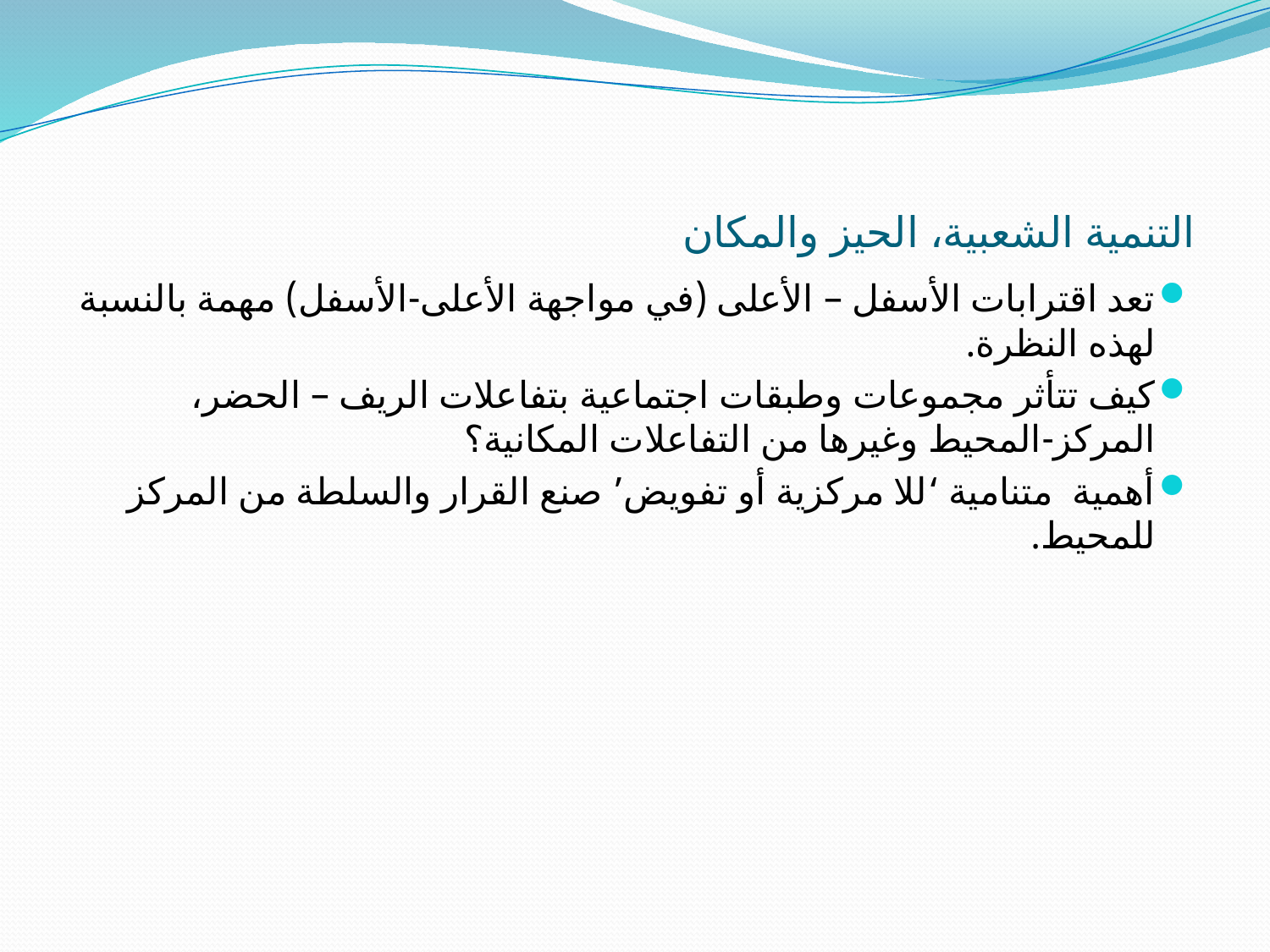

# التنمية الشعبية، الحيز والمكان
تعد اقترابات الأسفل – الأعلى (في مواجهة الأعلى-الأسفل) مهمة بالنسبة لهذه النظرة.
كيف تتأثر مجموعات وطبقات اجتماعية بتفاعلات الريف – الحضر، المركز-المحيط وغيرها من التفاعلات المكانية؟
أهمية  متنامية ‘للا مركزية أو تفويض’ صنع القرار والسلطة من المركز للمحيط.